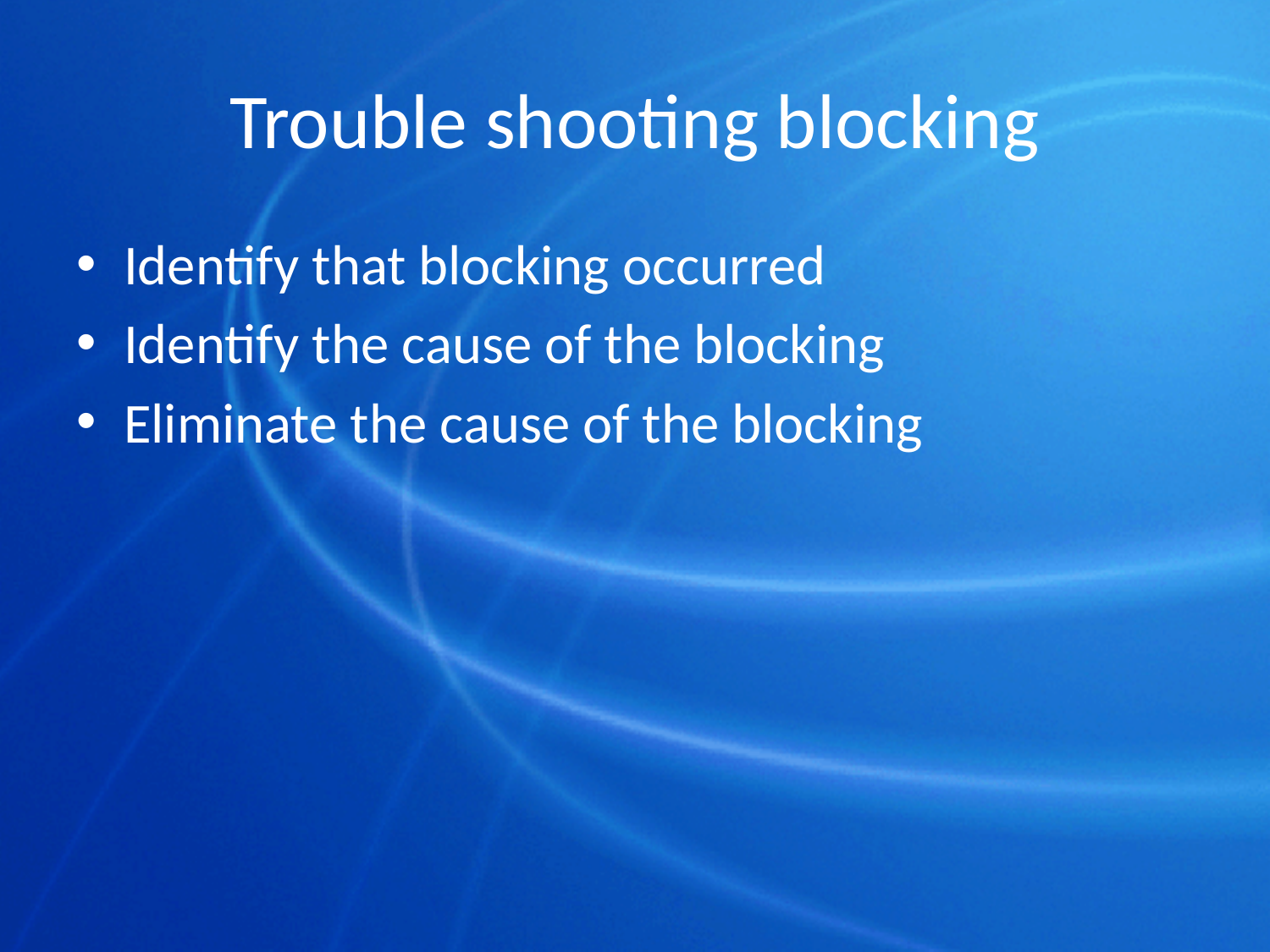

# Trouble shooting blocking
Identify that blocking occurred
Identify the cause of the blocking
Eliminate the cause of the blocking
4